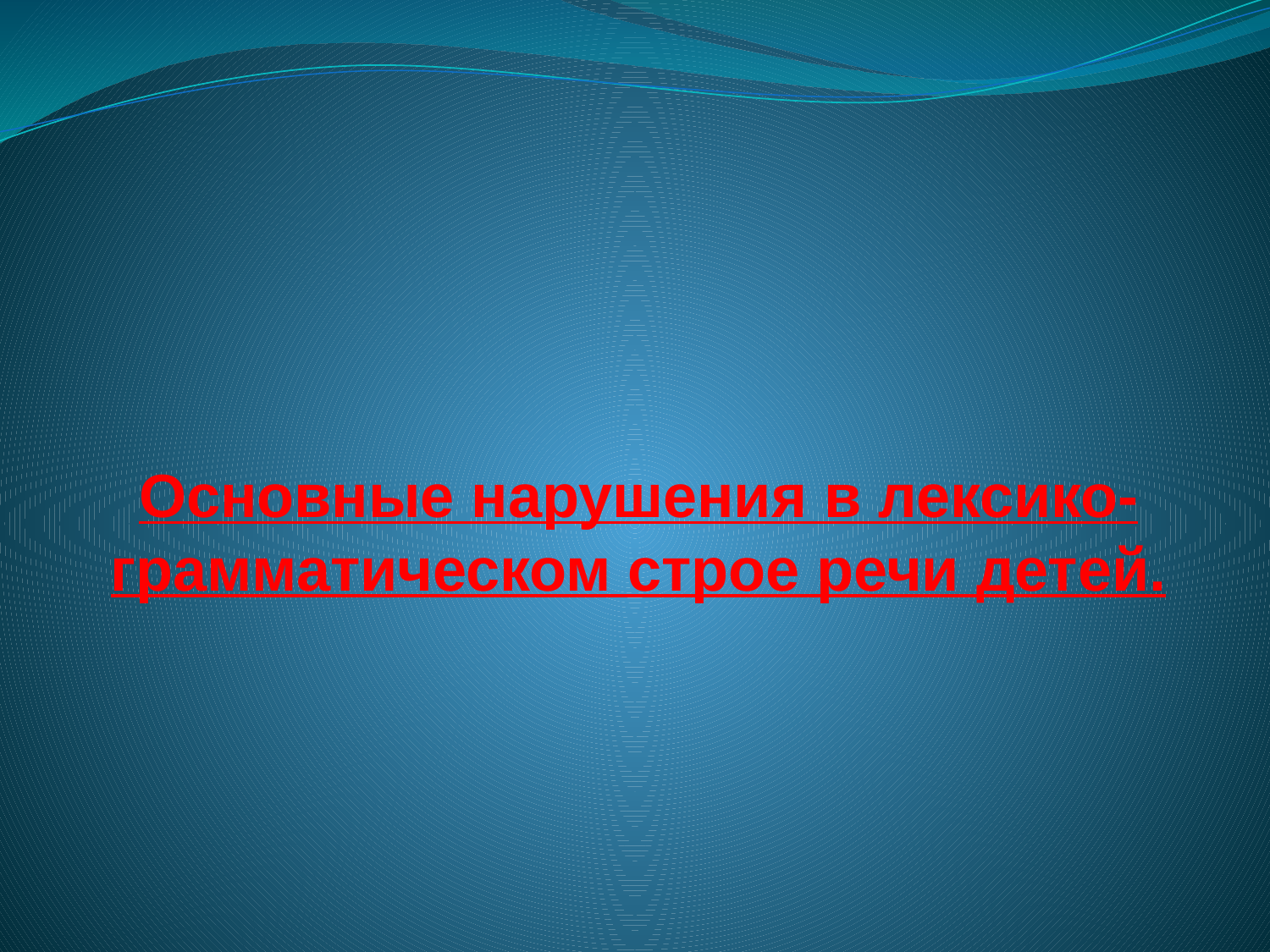

# Основные нарушения в лексико-грамматическом строе речи детей.